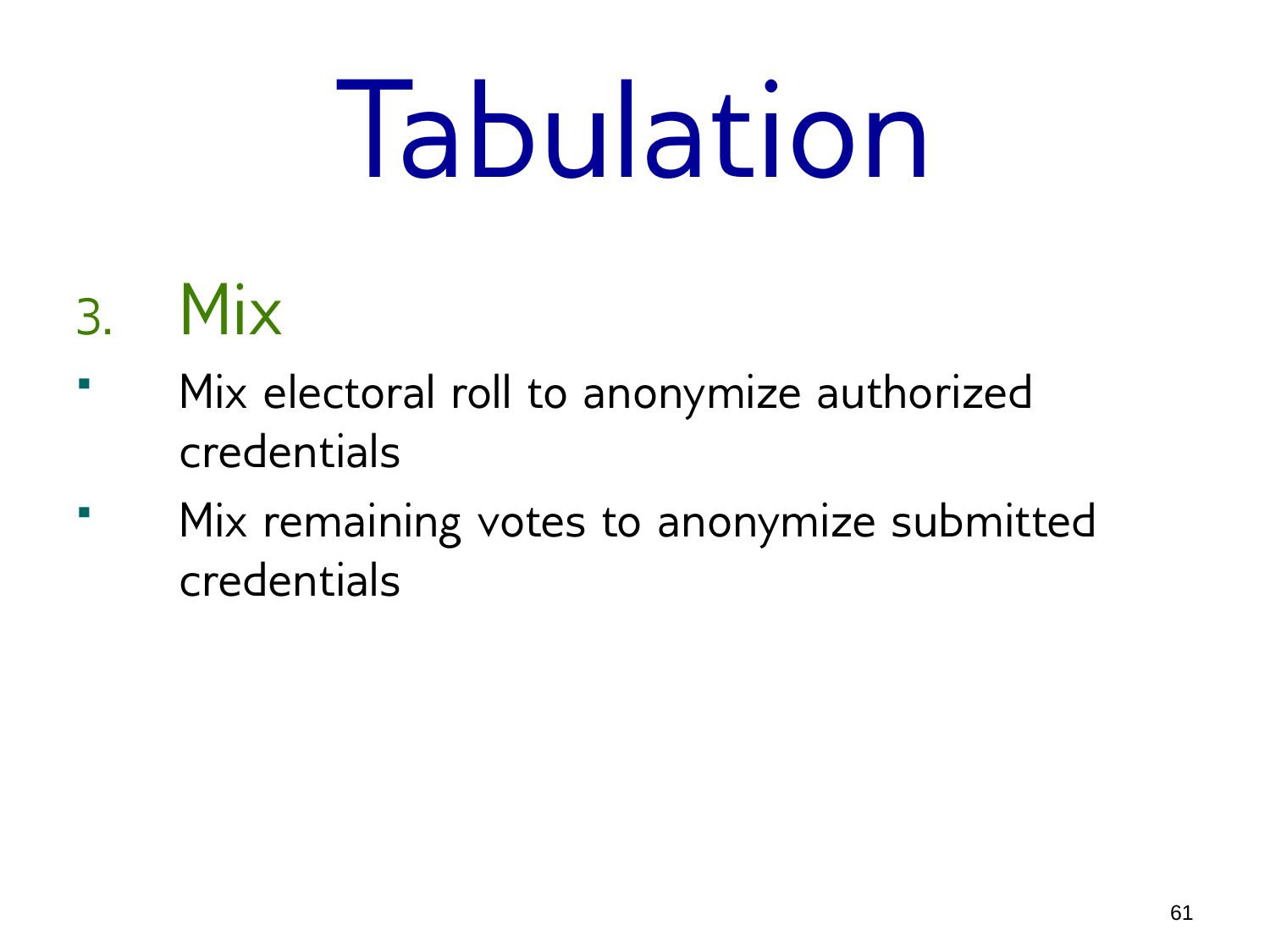

# Tabulation
Mix
Mix electoral roll to anonymize authorized credentials
Mix remaining votes to anonymize submitted credentials
61